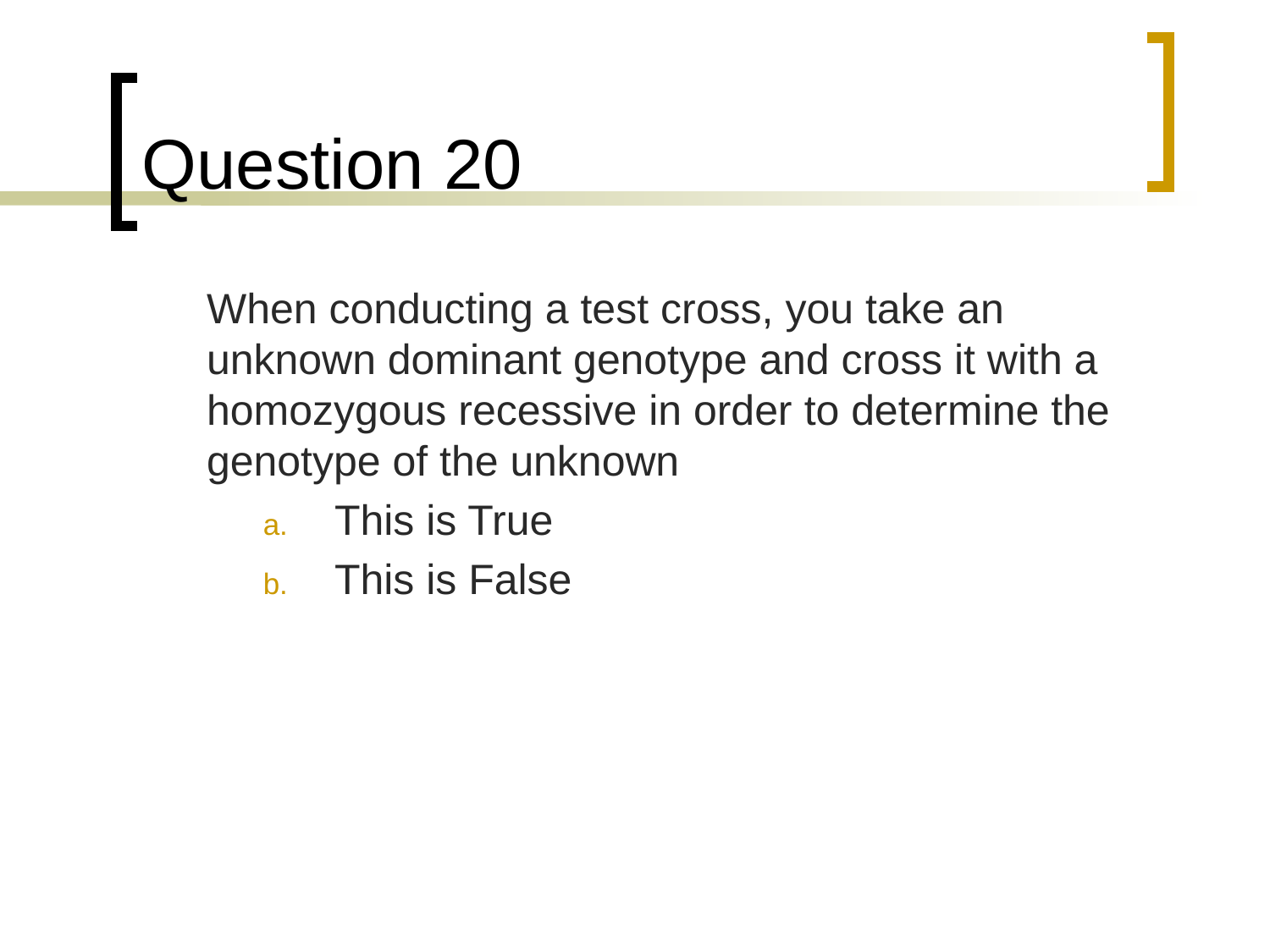

# Question 20
	When conducting a test cross, you take an unknown dominant genotype and cross it with a homozygous recessive in order to determine the genotype of the unknown
This is True
This is False